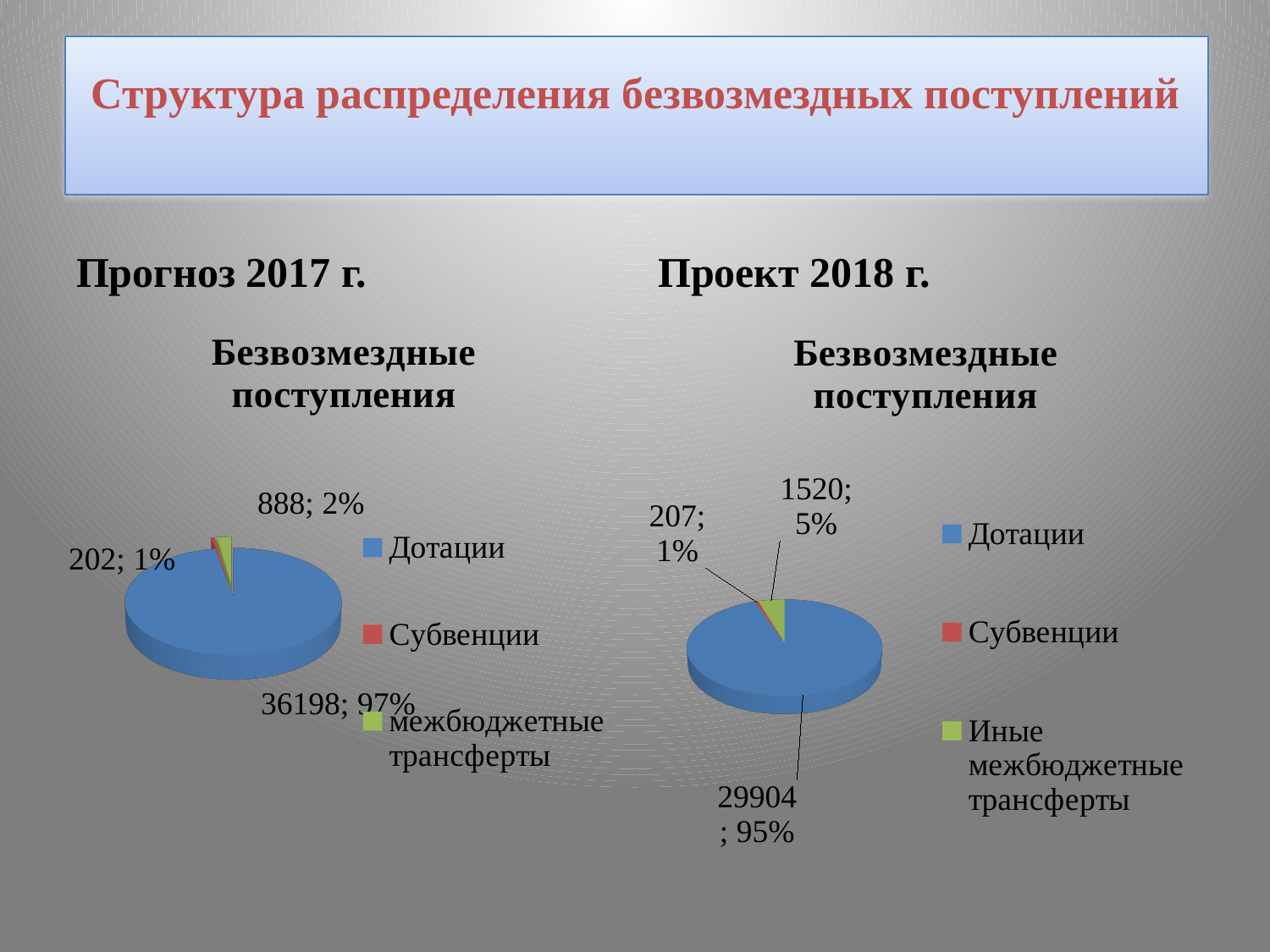

# Структура распределения безвозмездных поступлений
Прогноз 2017 г.
Проект 2018 г.

[unsupported chart]

[unsupported chart]